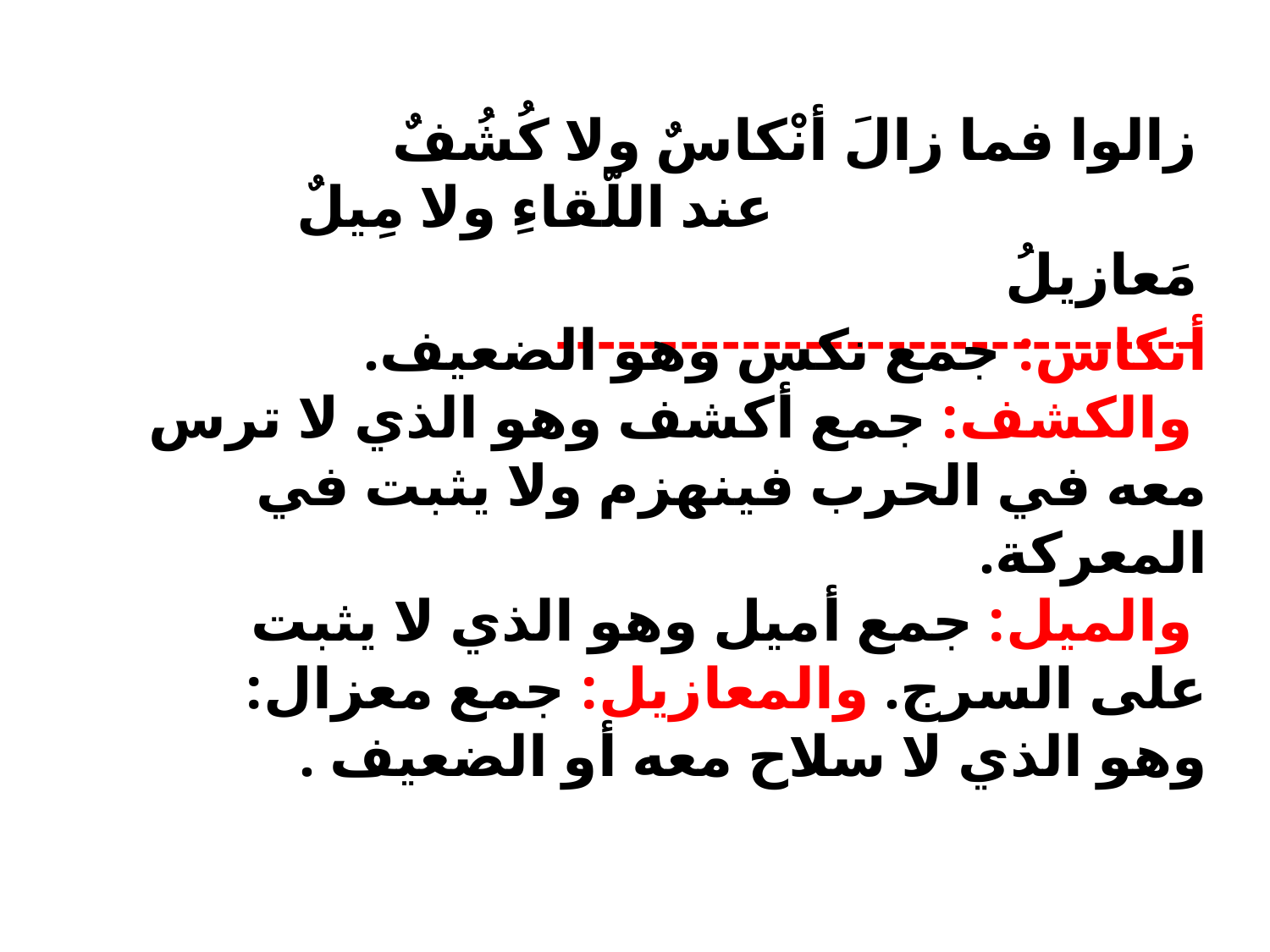

زالوا فما زالَ أنْكاسٌ ولا كُشُفٌ
                             عند اللّقاءِ ولا مِيلٌ مَعازيلُ
-------------------------------
أنكاس: جمع نكس وهو الضعيف.
 والكشف: جمع أكشف وهو الذي لا ترس معه في الحرب فينهزم ولا يثبت في المعركة.
 والميل: جمع أميل وهو الذي لا يثبت على السرج. والمعازيل: جمع معزال: وهو الذي لا سلاح معه أو الضعيف .